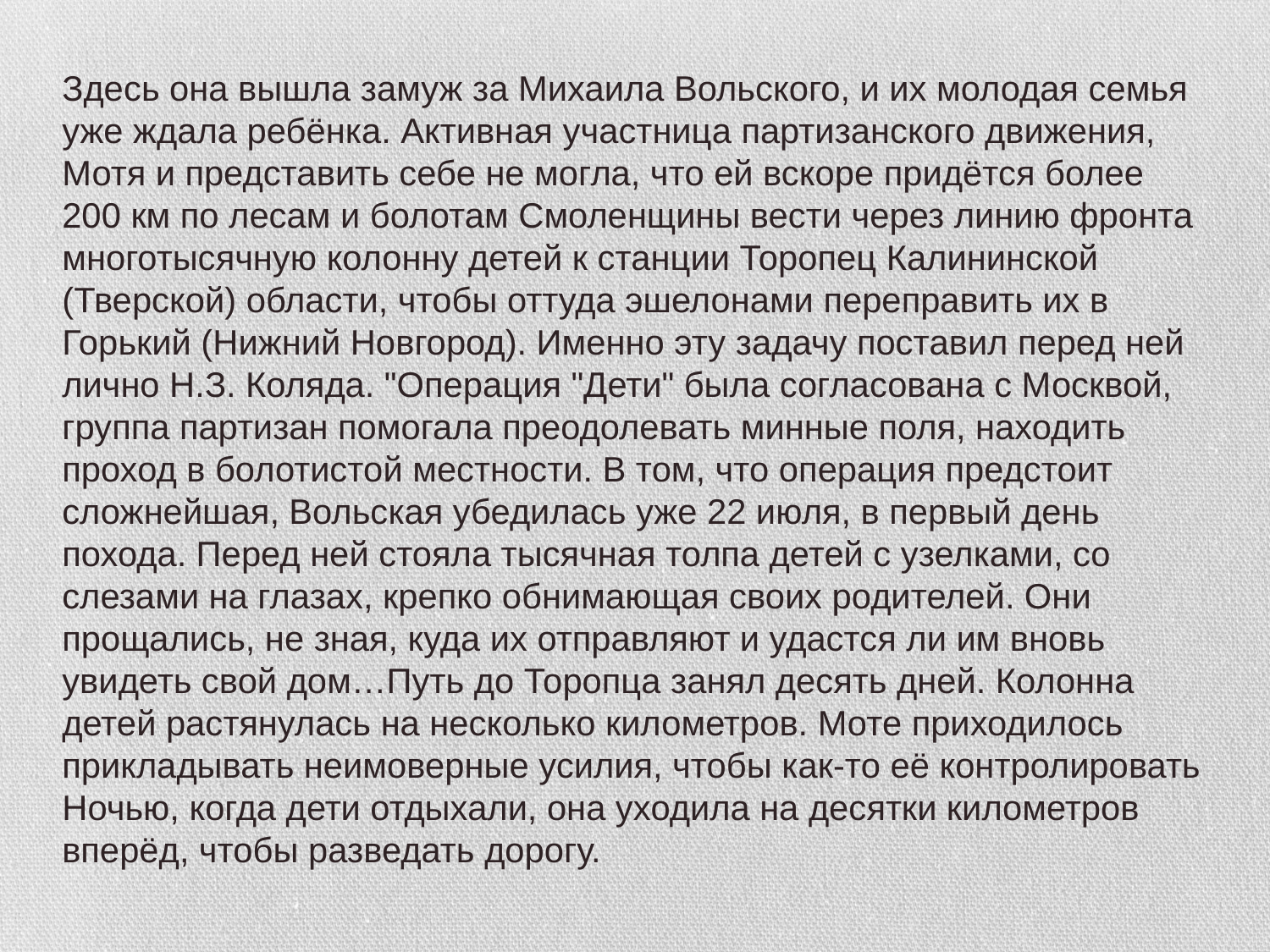

Здесь она вышла замуж за Михаила Вольского, и их молодая семья уже ждала ребёнка. Активная участница партизанского движения, Мотя и представить себе не могла, что ей вскоре придётся более 200 км по лесам и болотам Смоленщины вести через линию фронта многотысячную колонну детей к станции Торопец Калининской (Тверской) области, чтобы оттуда эшелонами переправить их в Горький (Нижний Новгород). Именно эту задачу поставил перед ней лично Н.З. Коляда. "Операция "Дети" была согласована с Москвой, группа партизан помогала преодолевать минные поля, находить проход в болотистой местности. В том, что операция предстоит сложнейшая, Вольская убедилась уже 22 июля, в первый день похода. Перед ней стояла тысячная толпа детей с узелками, со слезами на глазах, крепко обнимающая своих родителей. Они прощались, не зная, куда их отправляют и удастся ли им вновь увидеть свой дом…Путь до Торопца занял десять дней. Колонна детей растянулась на несколько километров. Моте приходилось прикладывать неимоверные усилия, чтобы как-то её контролировать Ночью, когда дети отдыхали, она уходила на десятки километров вперёд, чтобы разведать дорогу.